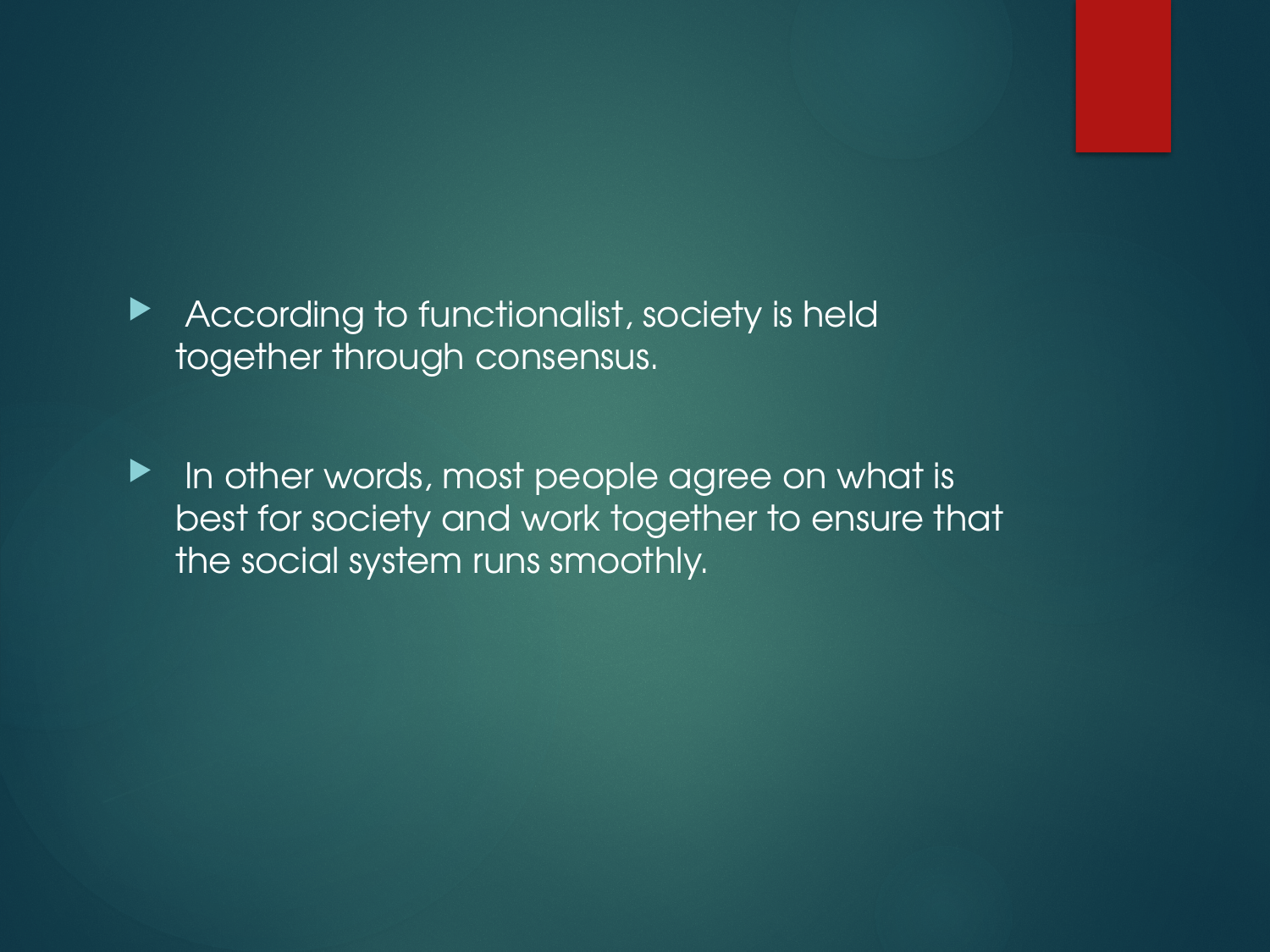

#
 According to functionalist, society is held together through consensus.

 In other words, most people agree on what is best for society and work together to ensure that the social system runs smoothly.